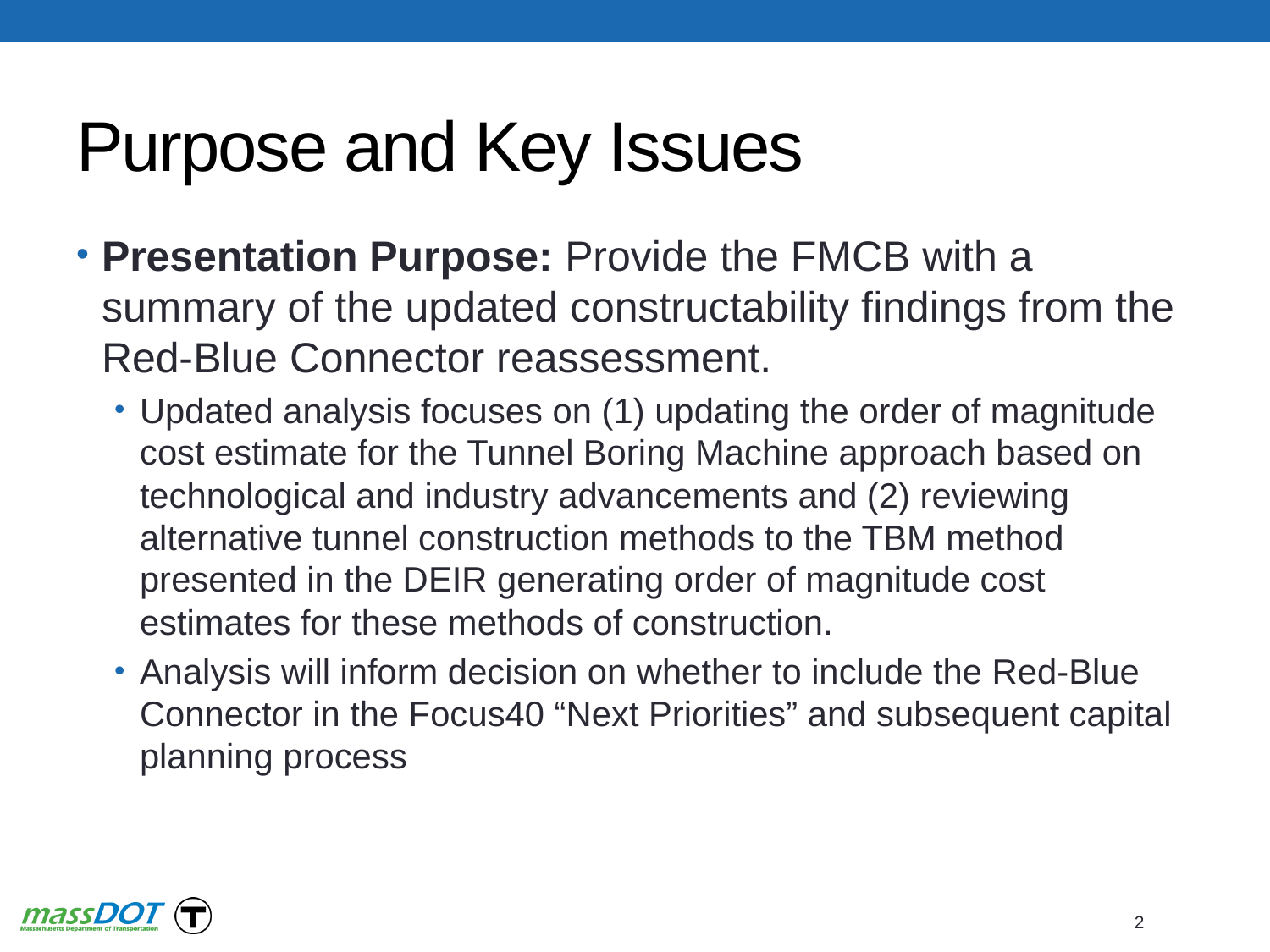

# Purpose and Key Issues
Presentation Purpose: Provide the FMCB with a summary of the updated constructability findings from the Red-Blue Connector reassessment.
Updated analysis focuses on (1) updating the order of magnitude cost estimate for the Tunnel Boring Machine approach based on technological and industry advancements and (2) reviewing alternative tunnel construction methods to the TBM method presented in the DEIR generating order of magnitude cost estimates for these methods of construction.
Analysis will inform decision on whether to include the Red-Blue Connector in the Focus40 “Next Priorities” and subsequent capital planning process

2